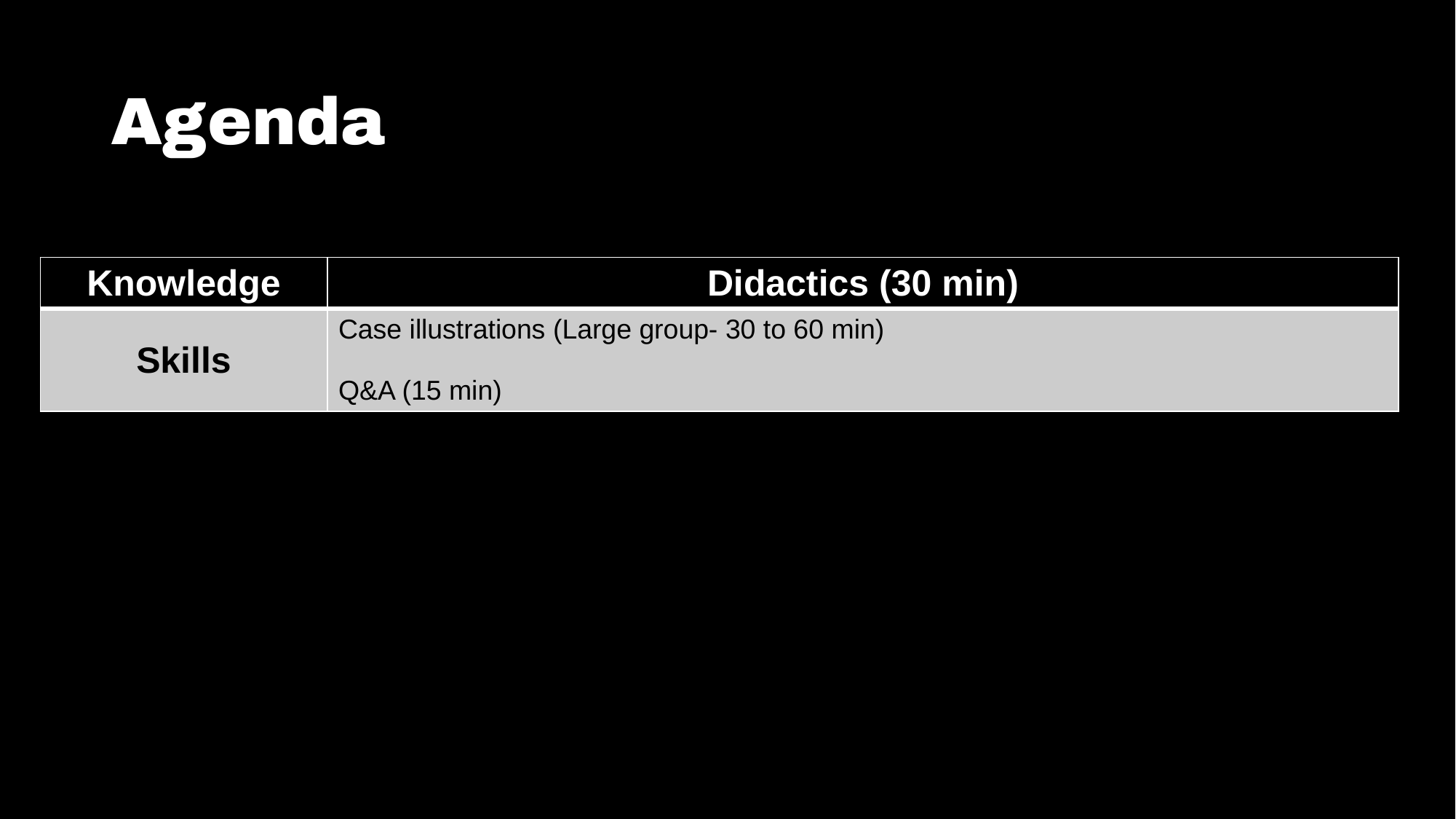

# Agenda
| Knowledge | Didactics (30 min) |
| --- | --- |
| Skills | Case illustrations (Large group- 30 to 60 min) Q&A (15 min) |